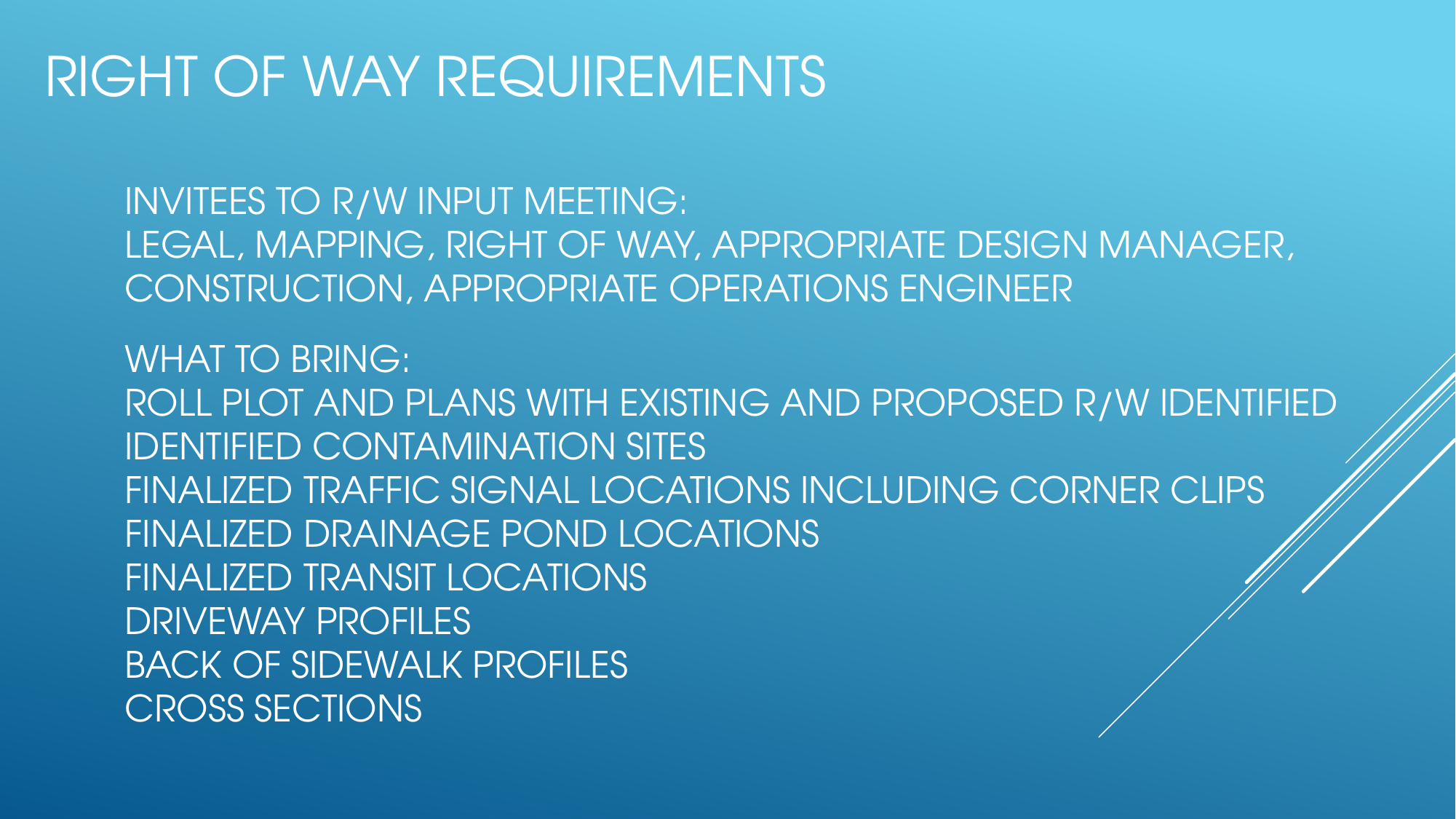

# RIGHT OF WAY REQUIREMENTS
INVITEES TO R/W INPUT MEETING:
LEGAL, MAPPING, RIGHT OF WAY, APPROPRIATE DESIGN MANAGER, CONSTRUCTION, APPROPRIATE OPERATIONS ENGINEER
WHAT TO BRING:
ROLL PLOT AND PLANS WITH EXISTING AND PROPOSED R/W IDENTIFIED
IDENTIFIED CONTAMINATION SITES
FINALIZED TRAFFIC SIGNAL LOCATIONS INCLUDING CORNER CLIPS
FINALIZED DRAINAGE POND LOCATIONS
FINALIZED TRANSIT LOCATIONS
DRIVEWAY PROFILES
BACK OF SIDEWALK PROFILES
CROSS SECTIONS